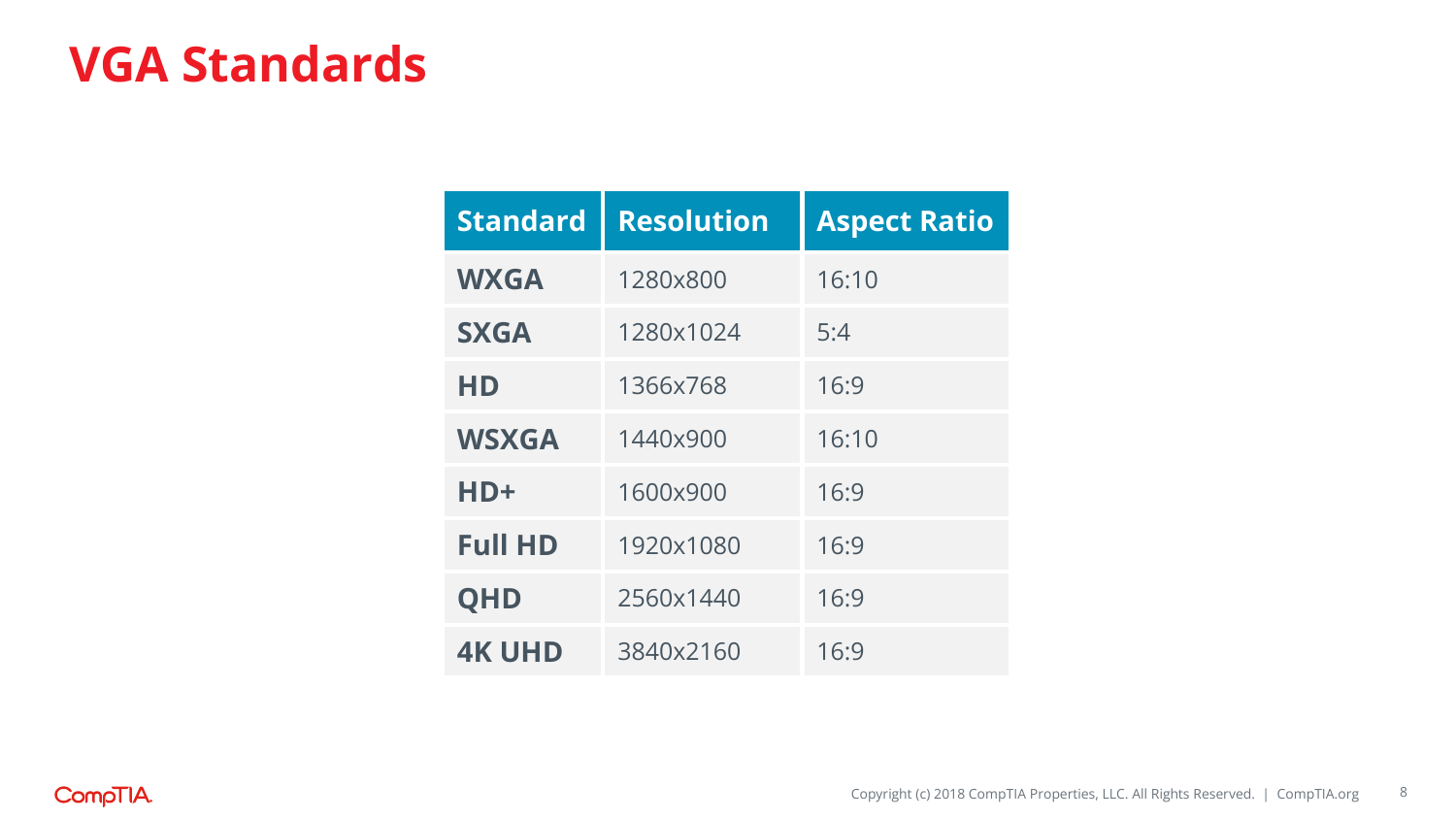

# VGA Standards
| Standard | Resolution | Aspect Ratio |
| --- | --- | --- |
| WXGA | 1280x800 | 16:10 |
| SXGA | 1280x1024 | 5:4 |
| HD | 1366x768 | 16:9 |
| WSXGA | 1440x900 | 16:10 |
| HD+ | 1600x900 | 16:9 |
| Full HD | 1920x1080 | 16:9 |
| QHD | 2560x1440 | 16:9 |
| 4K UHD | 3840x2160 | 16:9 |
8